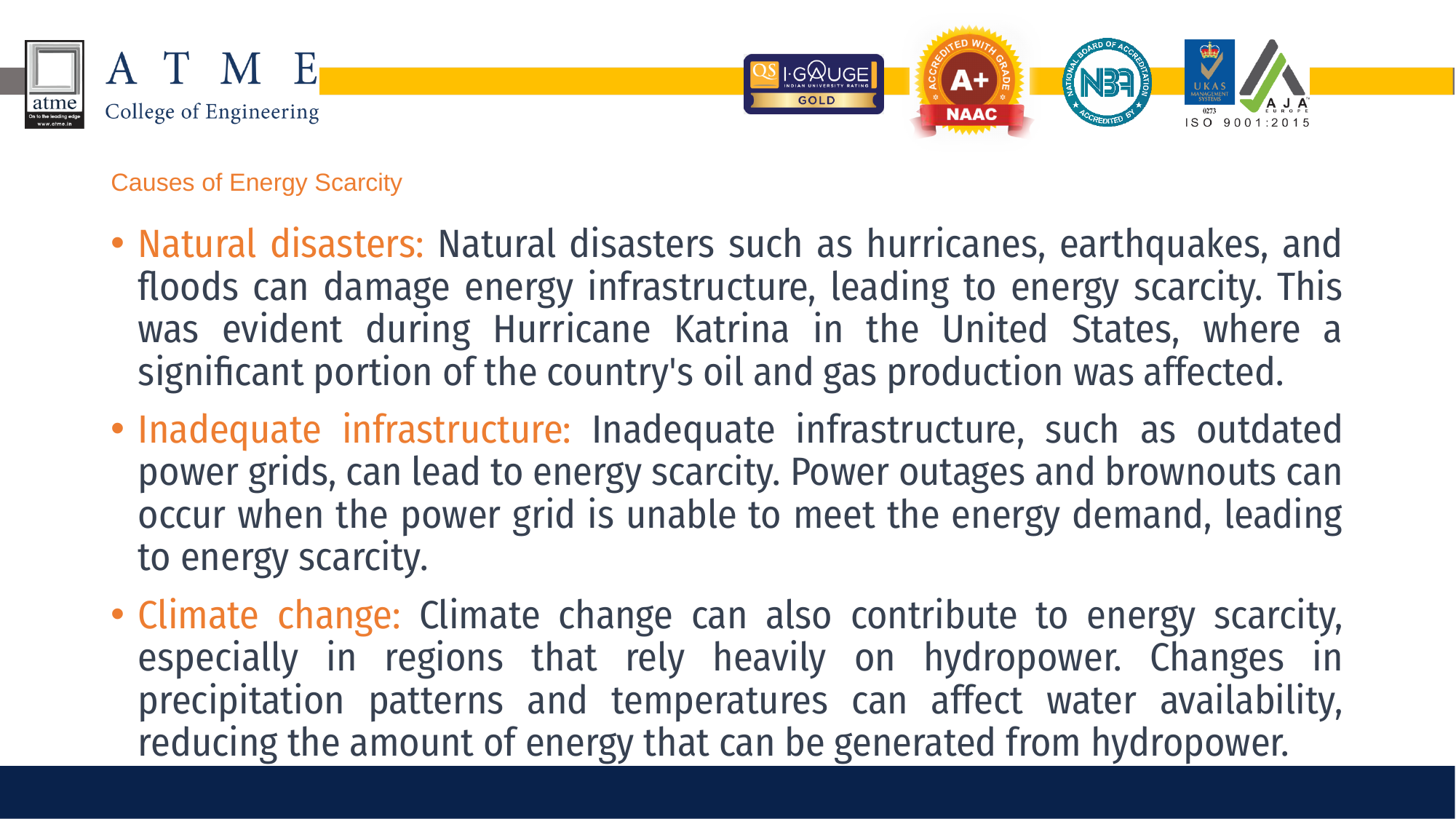

# Causes of Energy Scarcity
Natural disasters: Natural disasters such as hurricanes, earthquakes, and floods can damage energy infrastructure, leading to energy scarcity. This was evident during Hurricane Katrina in the United States, where a significant portion of the country's oil and gas production was affected.
Inadequate infrastructure: Inadequate infrastructure, such as outdated power grids, can lead to energy scarcity. Power outages and brownouts can occur when the power grid is unable to meet the energy demand, leading to energy scarcity.
Climate change: Climate change can also contribute to energy scarcity, especially in regions that rely heavily on hydropower. Changes in precipitation patterns and temperatures can affect water availability, reducing the amount of energy that can be generated from hydropower.